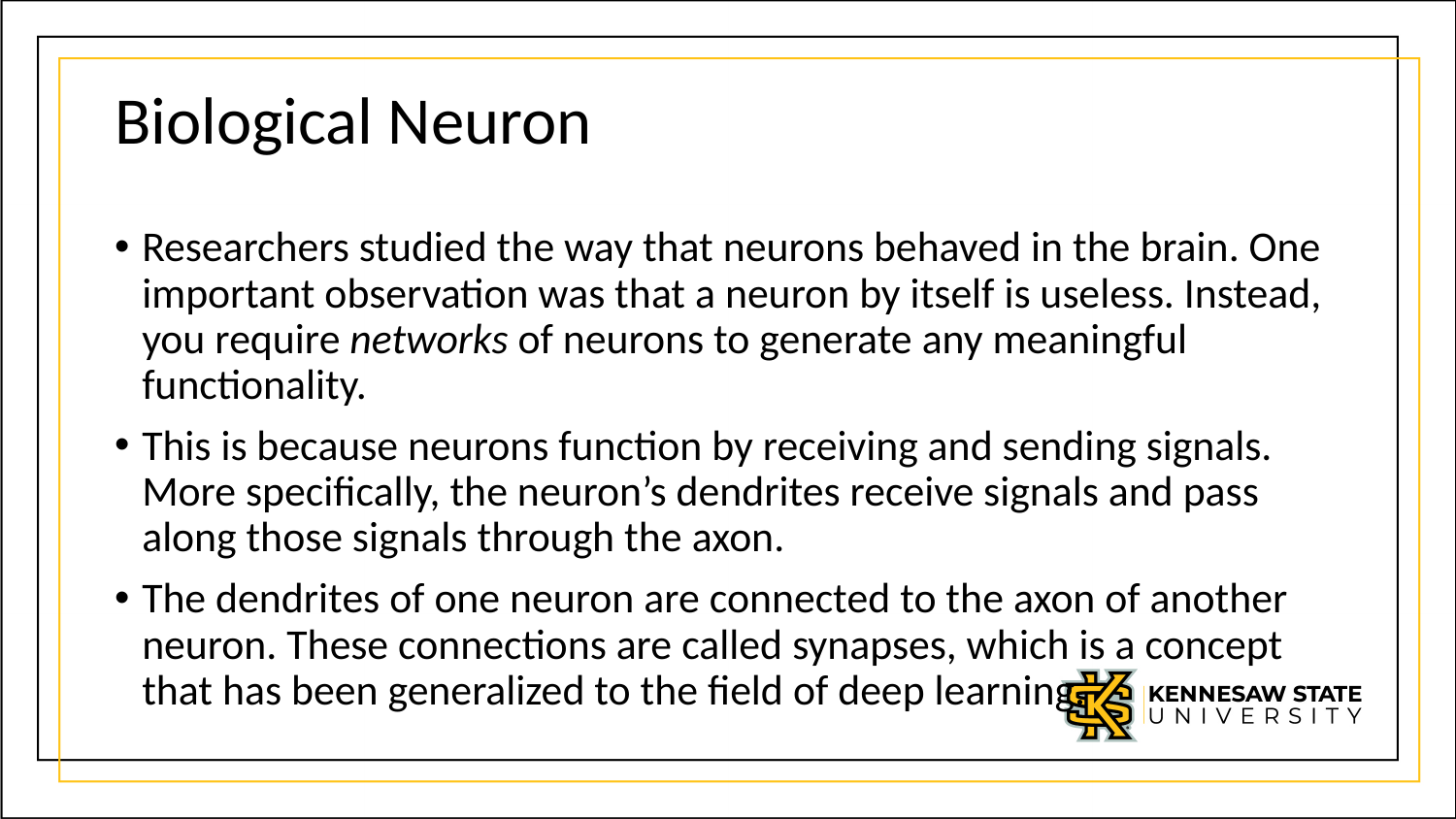

# Biological Neuron
Researchers studied the way that neurons behaved in the brain. One important observation was that a neuron by itself is useless. Instead, you require networks of neurons to generate any meaningful functionality.
This is because neurons function by receiving and sending signals. More specifically, the neuron’s dendrites receive signals and pass along those signals through the axon.
The dendrites of one neuron are connected to the axon of another neuron. These connections are called synapses, which is a concept that has been generalized to the field of deep learning.